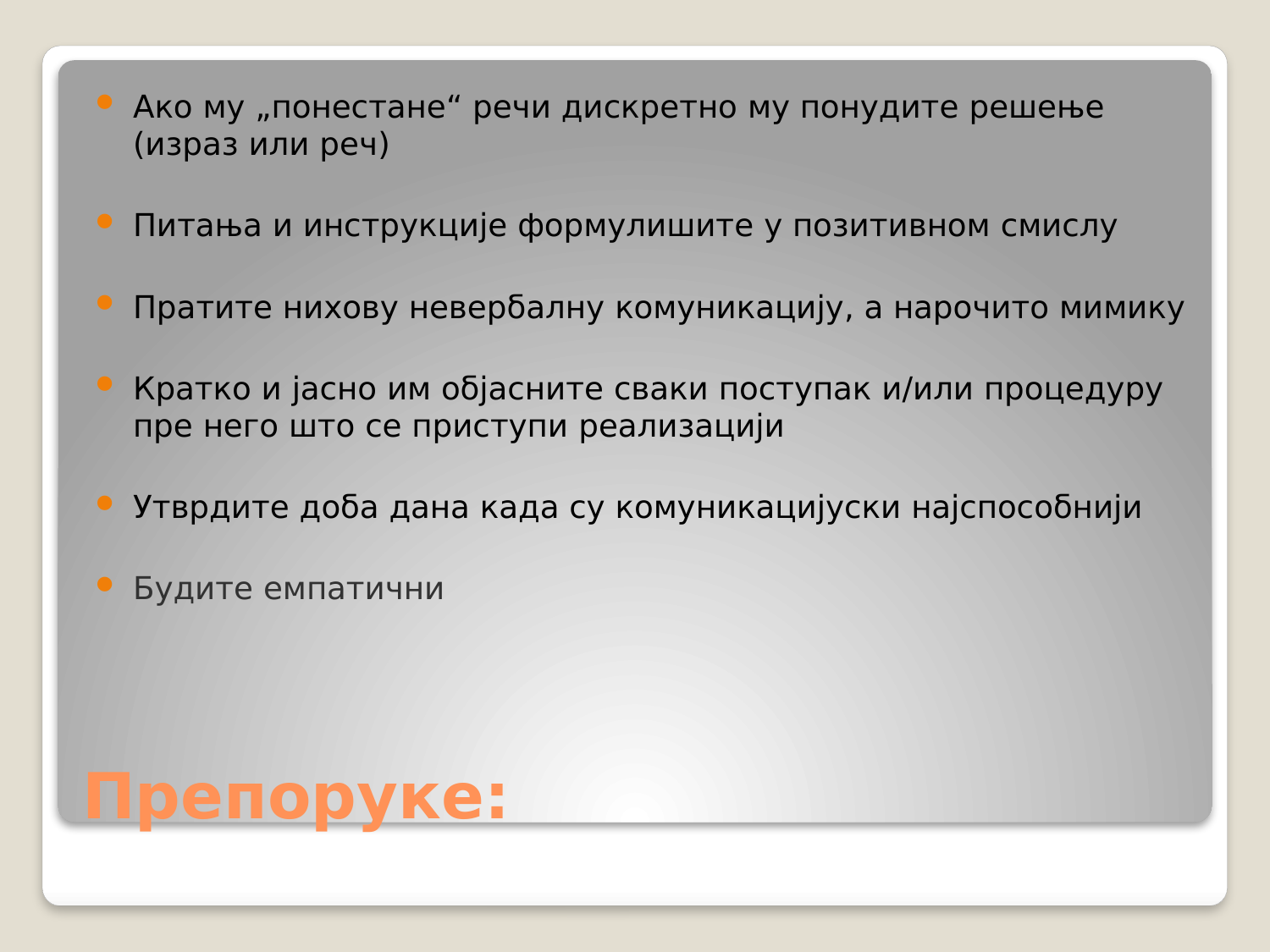

Ако му „понестане“ речи дискретно му понудите решење (израз или реч)

Питања и инструкције формулишите у позитивном смислу

Пратите нихову невербалну комуникацију, а нарочито мимику

Кратко и јасно им објасните сваки поступак и/или процедуру пре него што се приступи реализацији

Утврдите доба дана када су комуникацијуски најспособнији

Будите емпатични
# Препоруке: